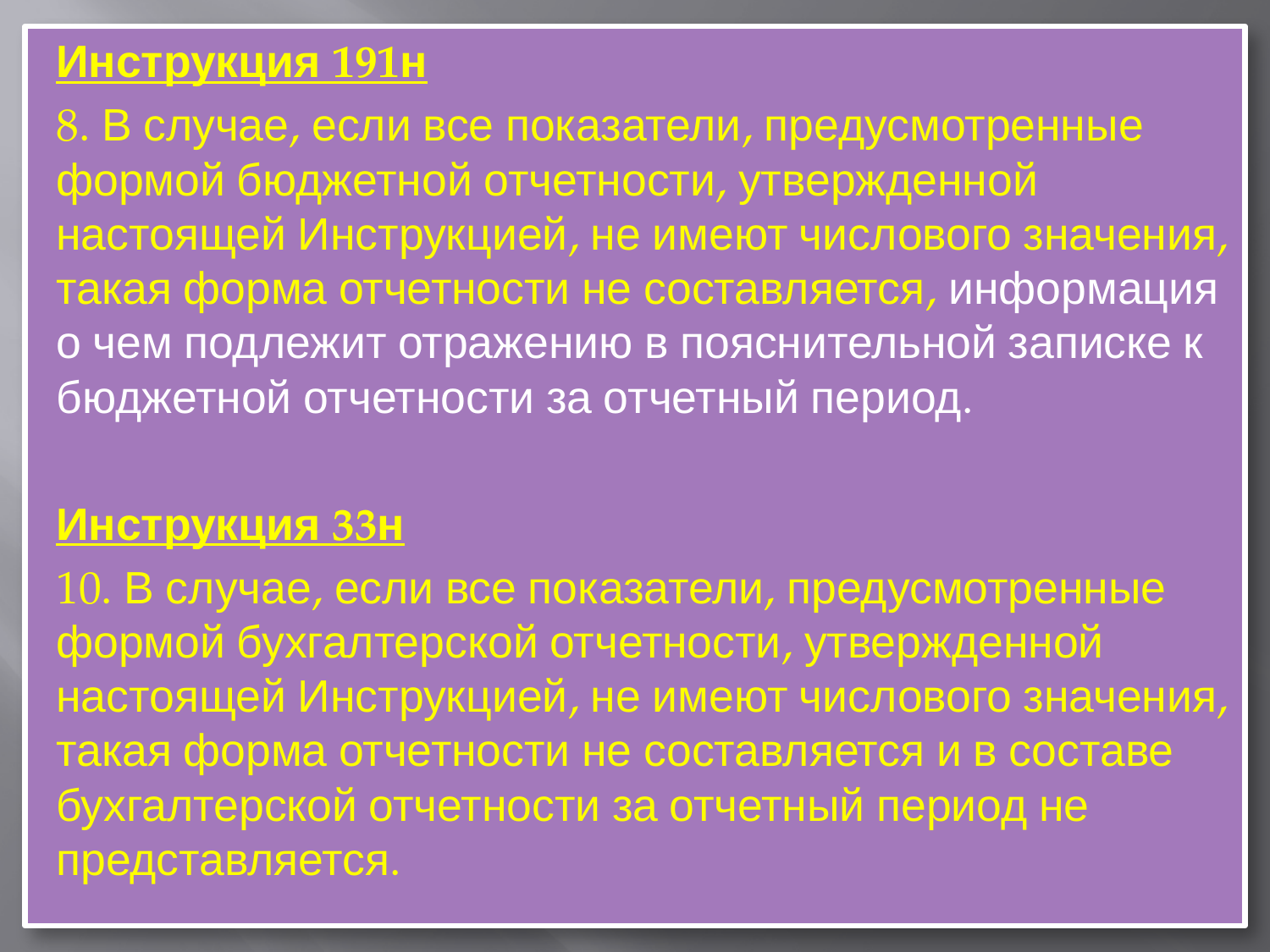

Инструкция 191н
8. В случае, если все показатели, предусмотренные формой бюджетной отчетности, утвержденной настоящей Инструкцией, не имеют числового значения, такая форма отчетности не составляется, информация о чем подлежит отражению в пояснительной записке к бюджетной отчетности за отчетный период.

Инструкция 33н
10. В случае, если все показатели, предусмотренные формой бухгалтерской отчетности, утвержденной настоящей Инструкцией, не имеют числового значения, такая форма отчетности не составляется и в составе бухгалтерской отчетности за отчетный период не представляется.